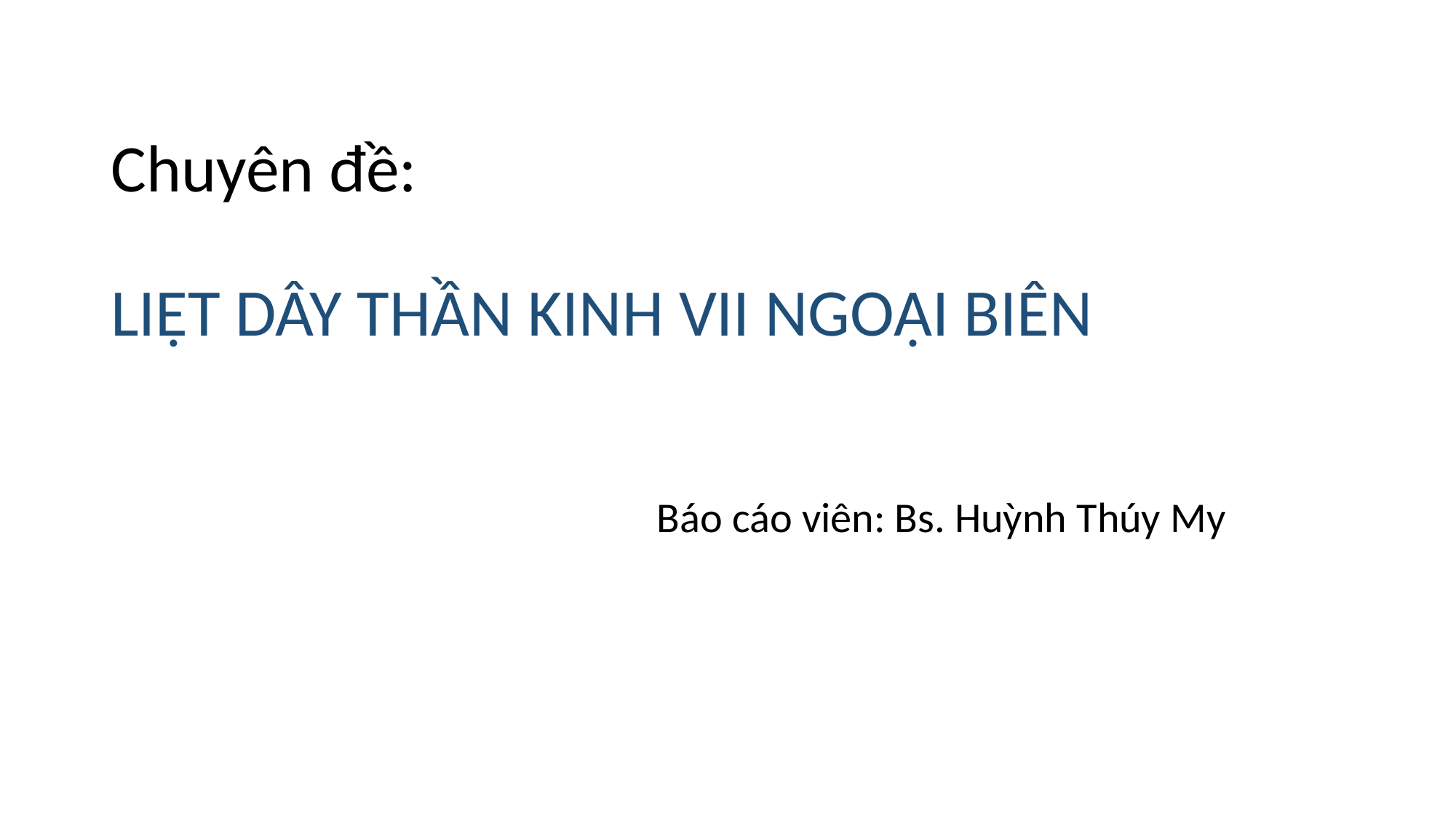

# Chuyên đề: LIỆT DÂY THẦN KINH VII NGOẠI BIÊN
					Báo cáo viên: Bs. Huỳnh Thúy My